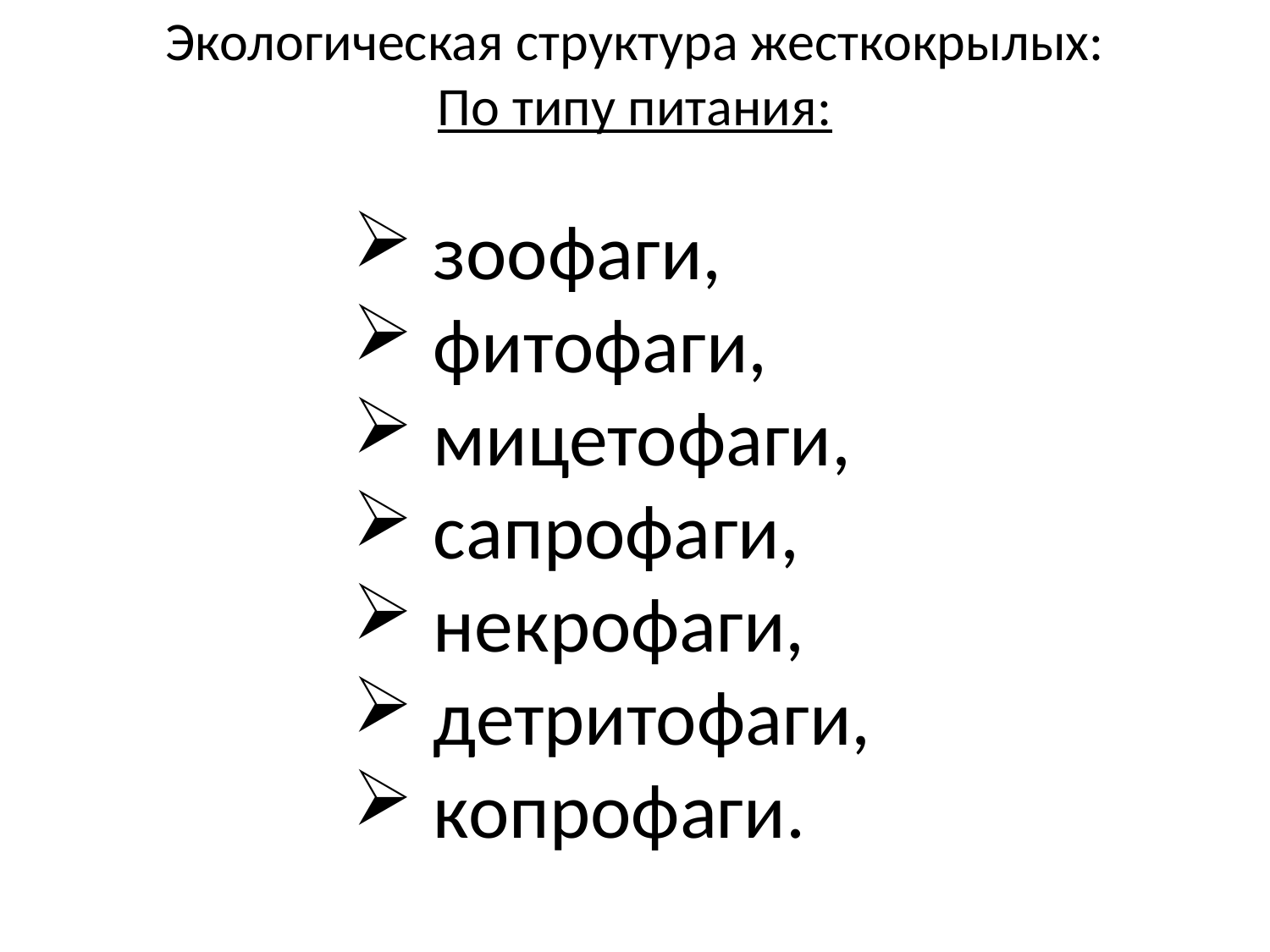

# Экологическая структура жесткокрылых: По типу питания:
 зоофаги,
 фитофаги,
 мицетофаги,
 сапрофаги,
 некрофаги,
 детритофаги,
 копрофаги.